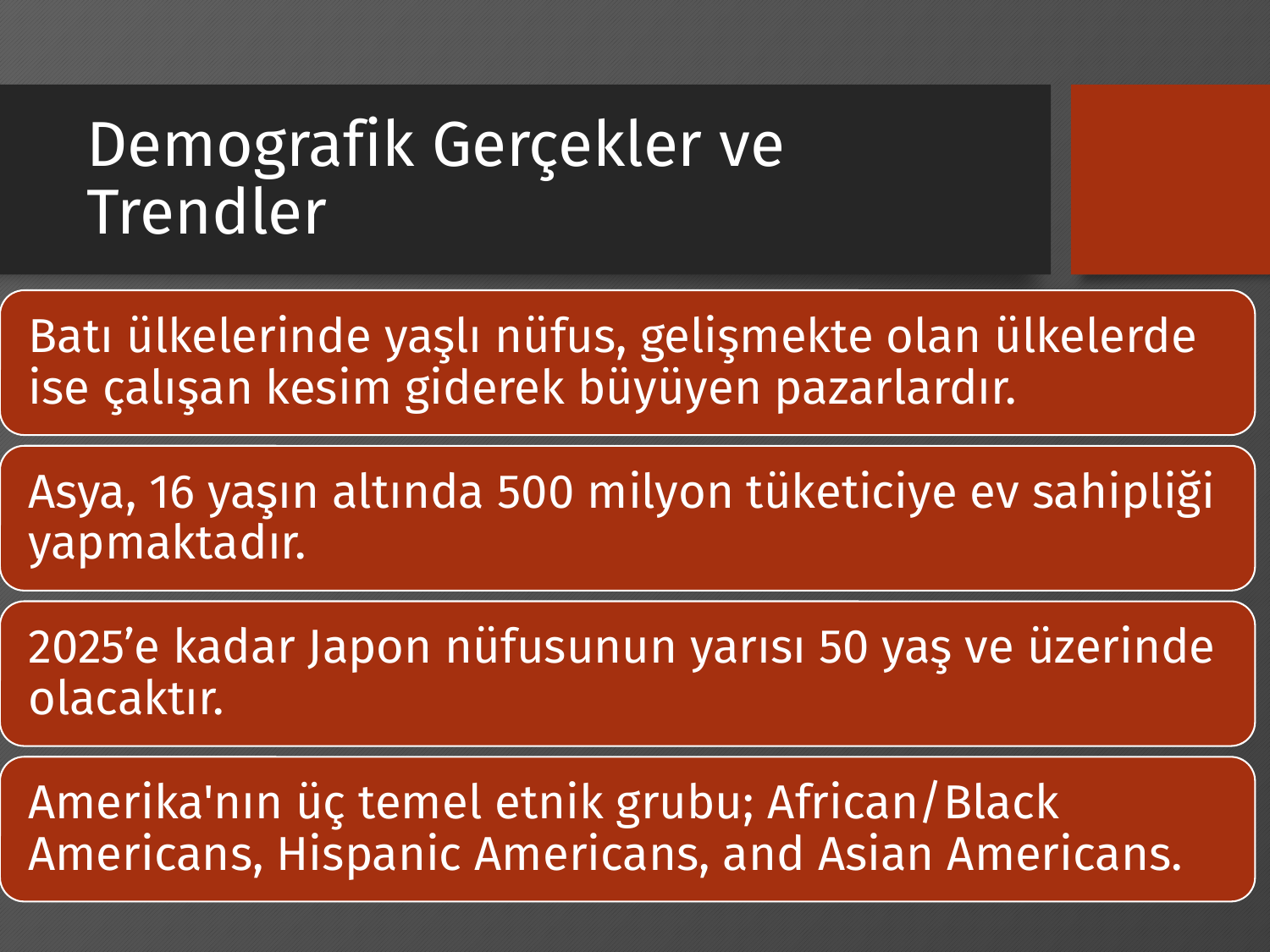

# Demografik Gerçekler ve Trendler
Batı ülkelerinde yaşlı nüfus, gelişmekte olan ülkelerde ise çalışan kesim giderek büyüyen pazarlardır.
Asya, 16 yaşın altında 500 milyon tüketiciye ev sahipliği yapmaktadır.
2025’e kadar Japon nüfusunun yarısı 50 yaş ve üzerinde olacaktır.
Amerika'nın üç temel etnik grubu; African/Black Americans, Hispanic Americans, and Asian Americans.